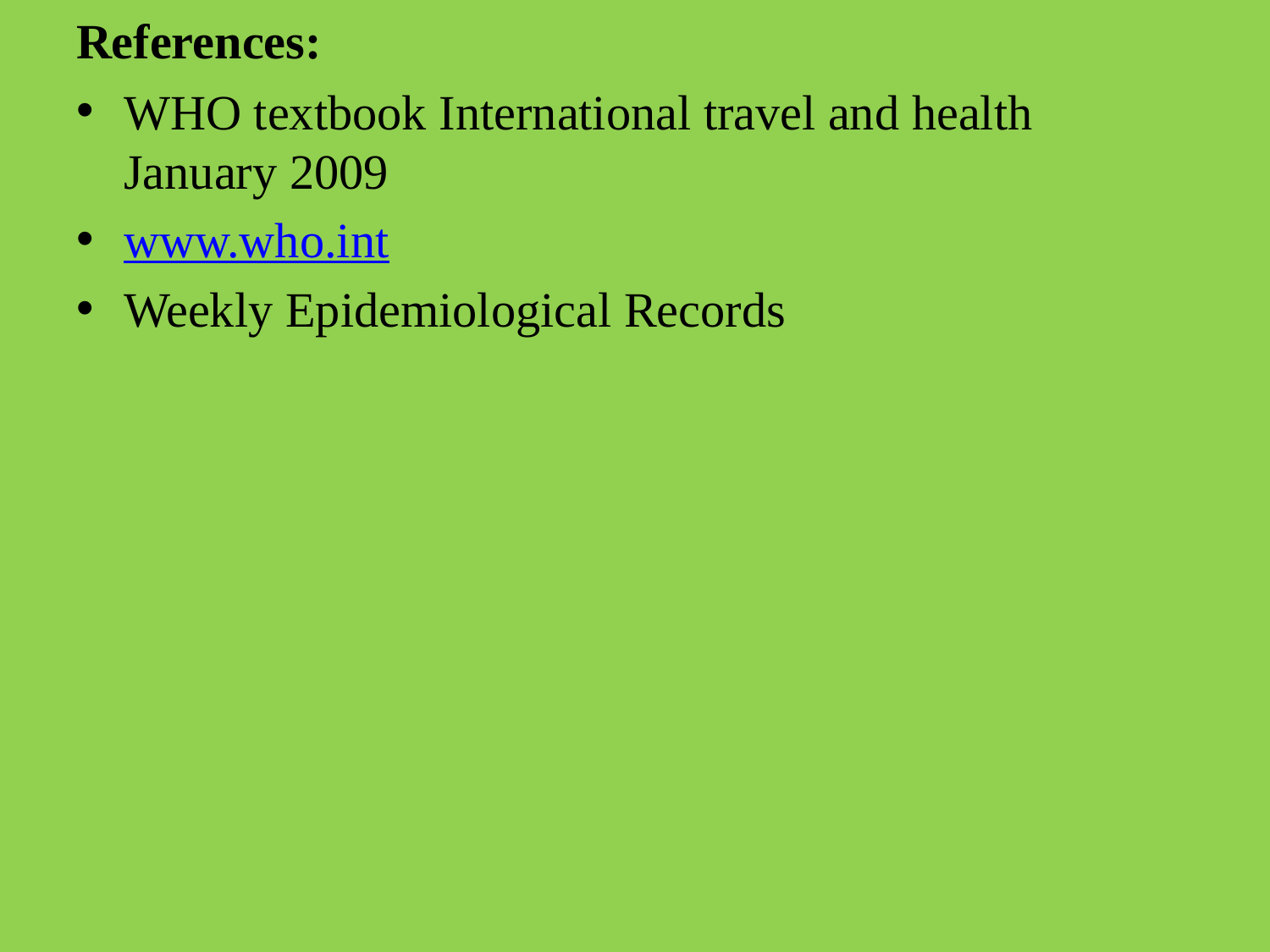

# References:
WHO textbook International travel and health January 2009
www.who.int
Weekly Epidemiological Records